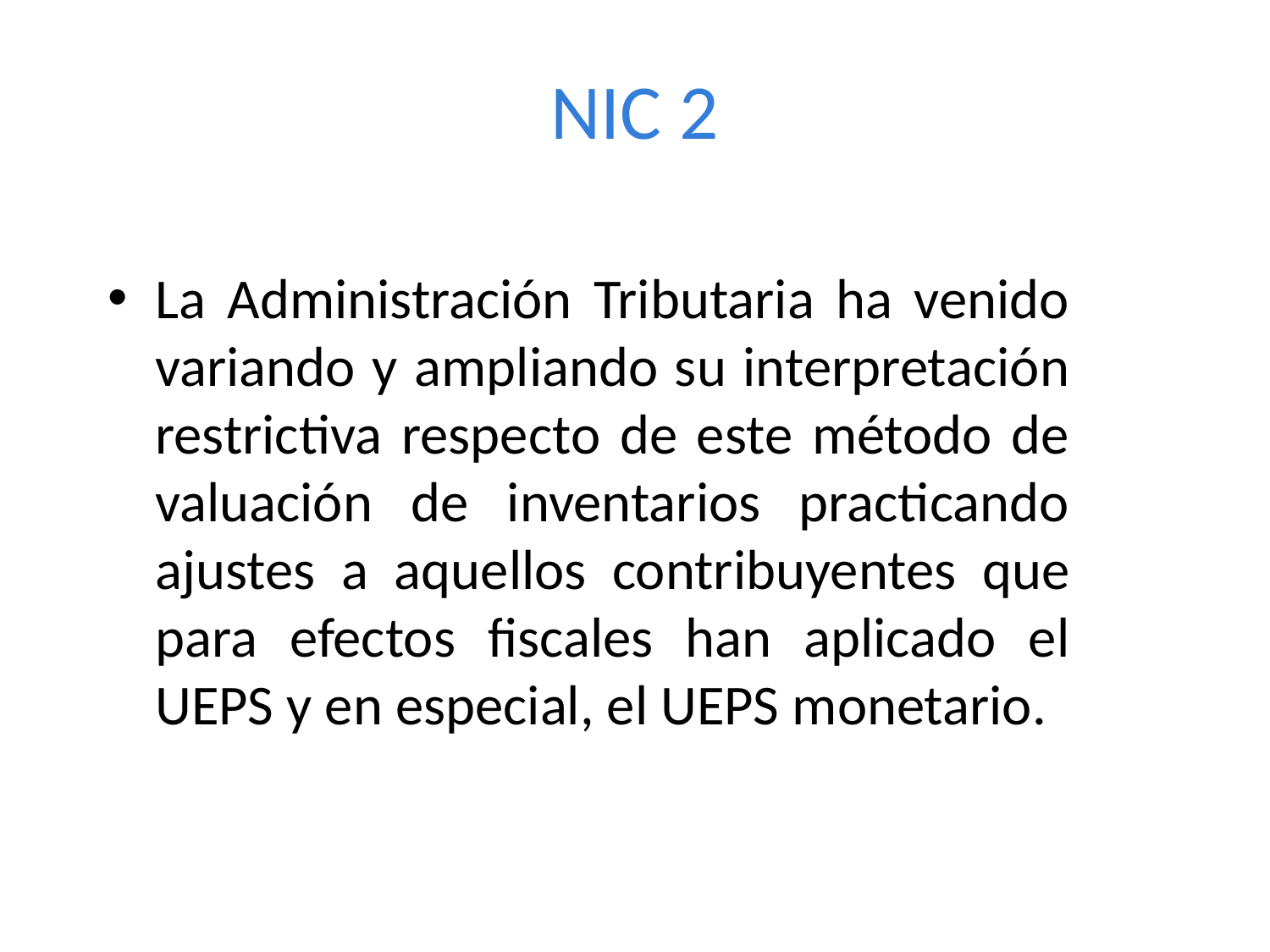

# NIC 2
La Administración Tributaria ha venido variando y ampliando su interpretación restrictiva respecto de este método de valuación de inventarios practicando ajustes a aquellos contribuyentes que para efectos fiscales han aplicado el UEPS y en especial, el UEPS monetario.